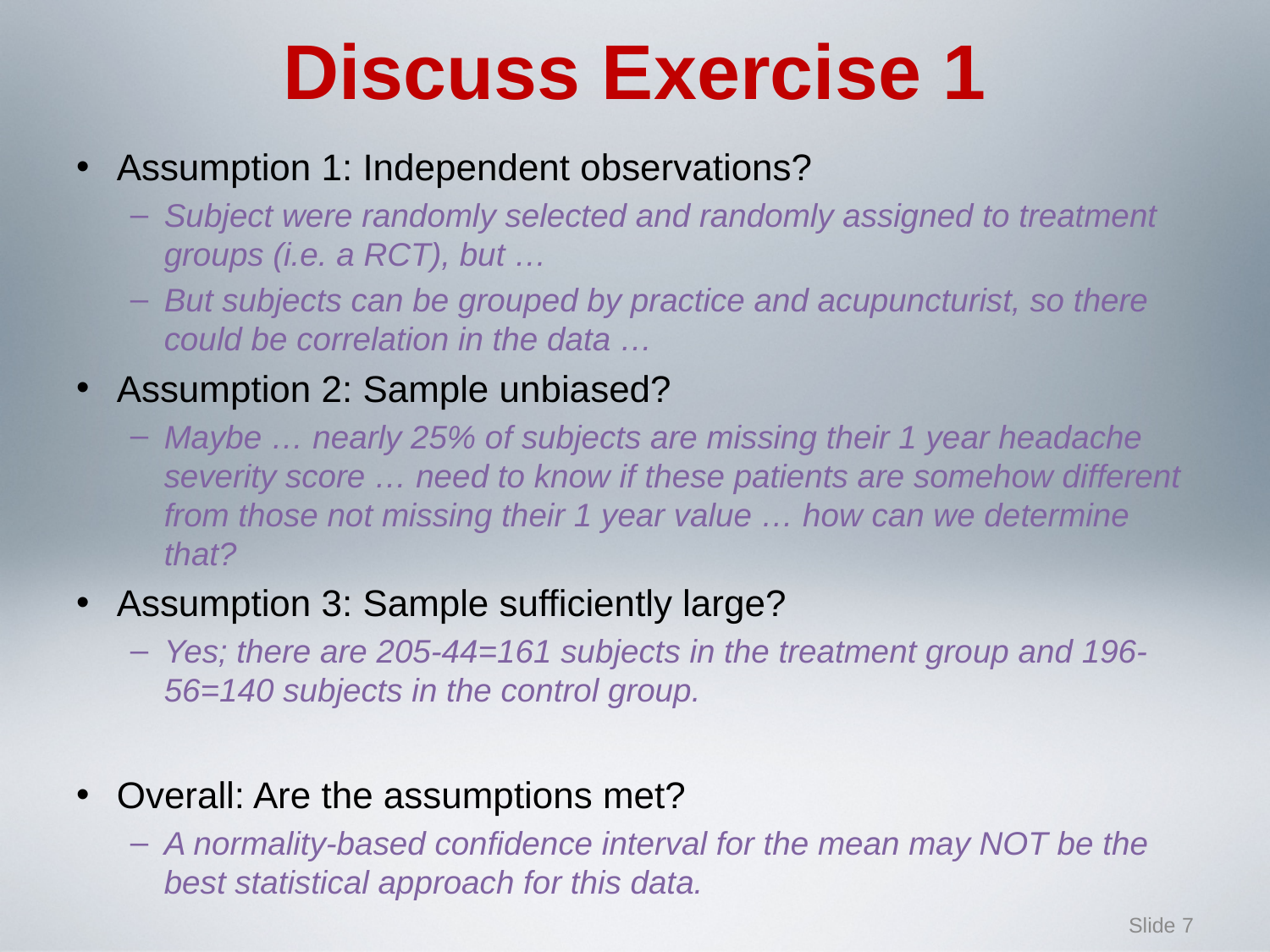

# Discuss Exercise 1
Assumption 1: Independent observations?
Subject were randomly selected and randomly assigned to treatment groups (i.e. a RCT), but …
But subjects can be grouped by practice and acupuncturist, so there could be correlation in the data …
Assumption 2: Sample unbiased?
Maybe … nearly 25% of subjects are missing their 1 year headache severity score … need to know if these patients are somehow different from those not missing their 1 year value … how can we determine that?
Assumption 3: Sample sufficiently large?
Yes; there are 205-44=161 subjects in the treatment group and 196-56=140 subjects in the control group.

Overall: Are the assumptions met?
A normality-based confidence interval for the mean may NOT be the best statistical approach for this data.
Slide 7